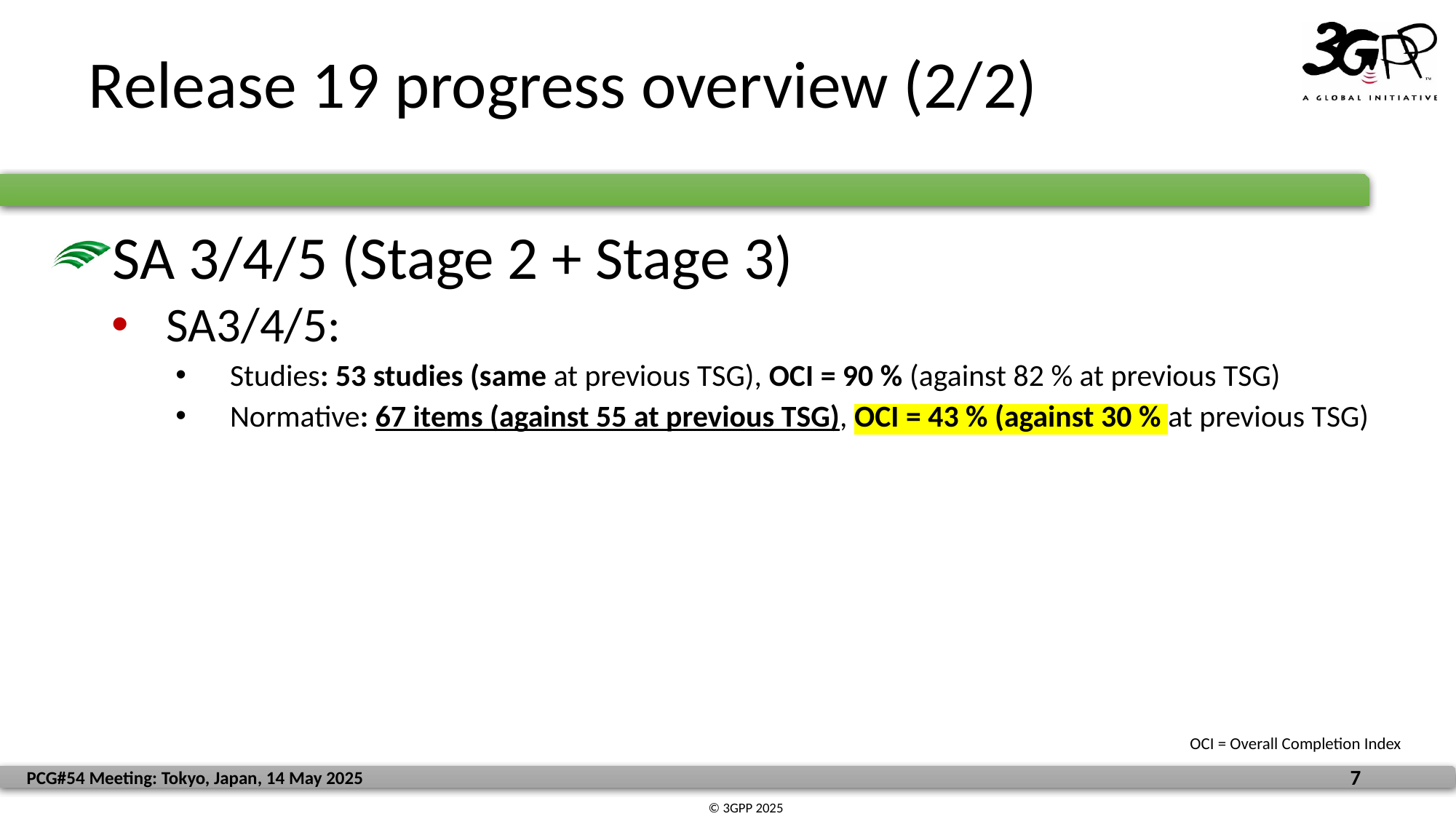

# Release 19 progress overview (2/2)
SA 3/4/5 (Stage 2 + Stage 3)
SA3/4/5:
Studies: 53 studies (same at previous TSG), OCI = 90 % (against 82 % at previous TSG)
Normative: 67 items (against 55 at previous TSG), OCI = 43 % (against 30 % at previous TSG)

OCI = Overall Completion Index